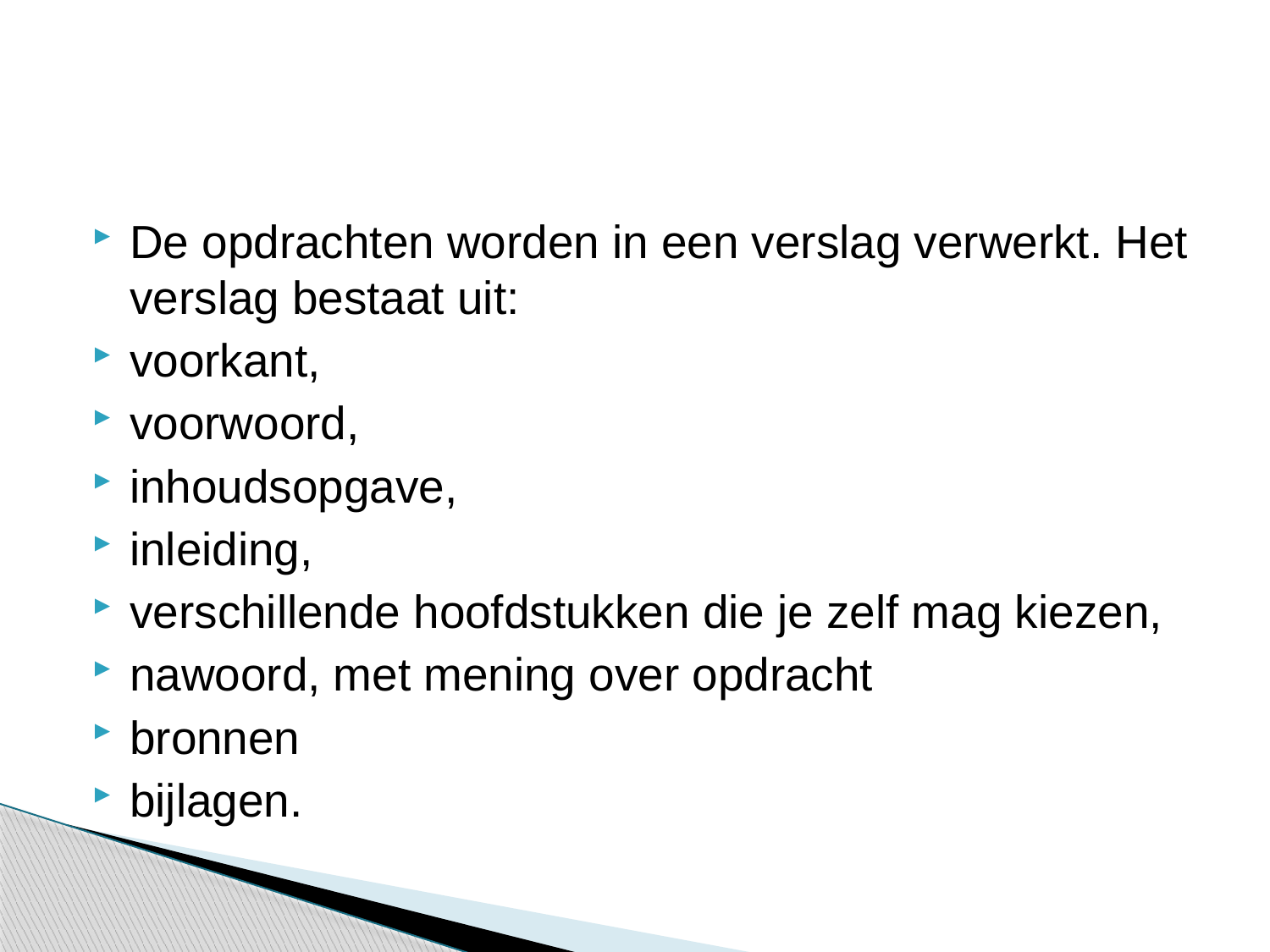

#
De opdrachten worden in een verslag verwerkt. Het verslag bestaat uit:
voorkant,
voorwoord,
inhoudsopgave,
inleiding,
verschillende hoofdstukken die je zelf mag kiezen,
nawoord, met mening over opdracht
bronnen
bijlagen.